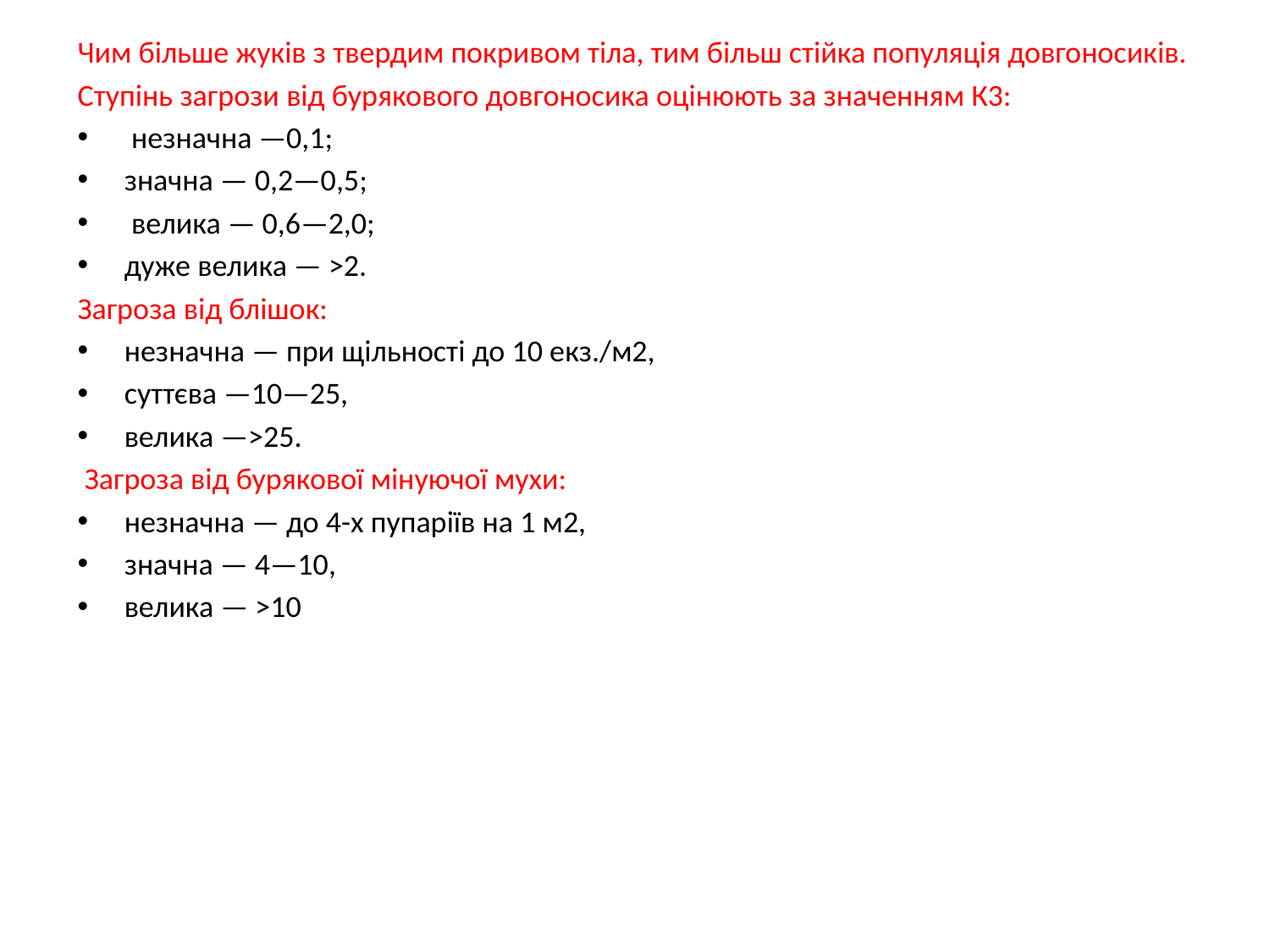

Чим більше жуків з твердим покривом тіла, тим більш стійка популяція довгоносиків.
Ступінь загрози від бурякового довгоносика оцінюють за значенням К3:
 незначна —0,1;
значна — 0,2—0,5;
 велика — 0,6—2,0;
дуже велика — >2.
Загроза від блішок:
незначна — при щільності до 10 екз./м2,
суттєва —10—25,
велика —>25.
 Загроза від бурякової мінуючої мухи:
незначна — до 4-х пупаріїв на 1 м2,
значна — 4—10,
велика — >10